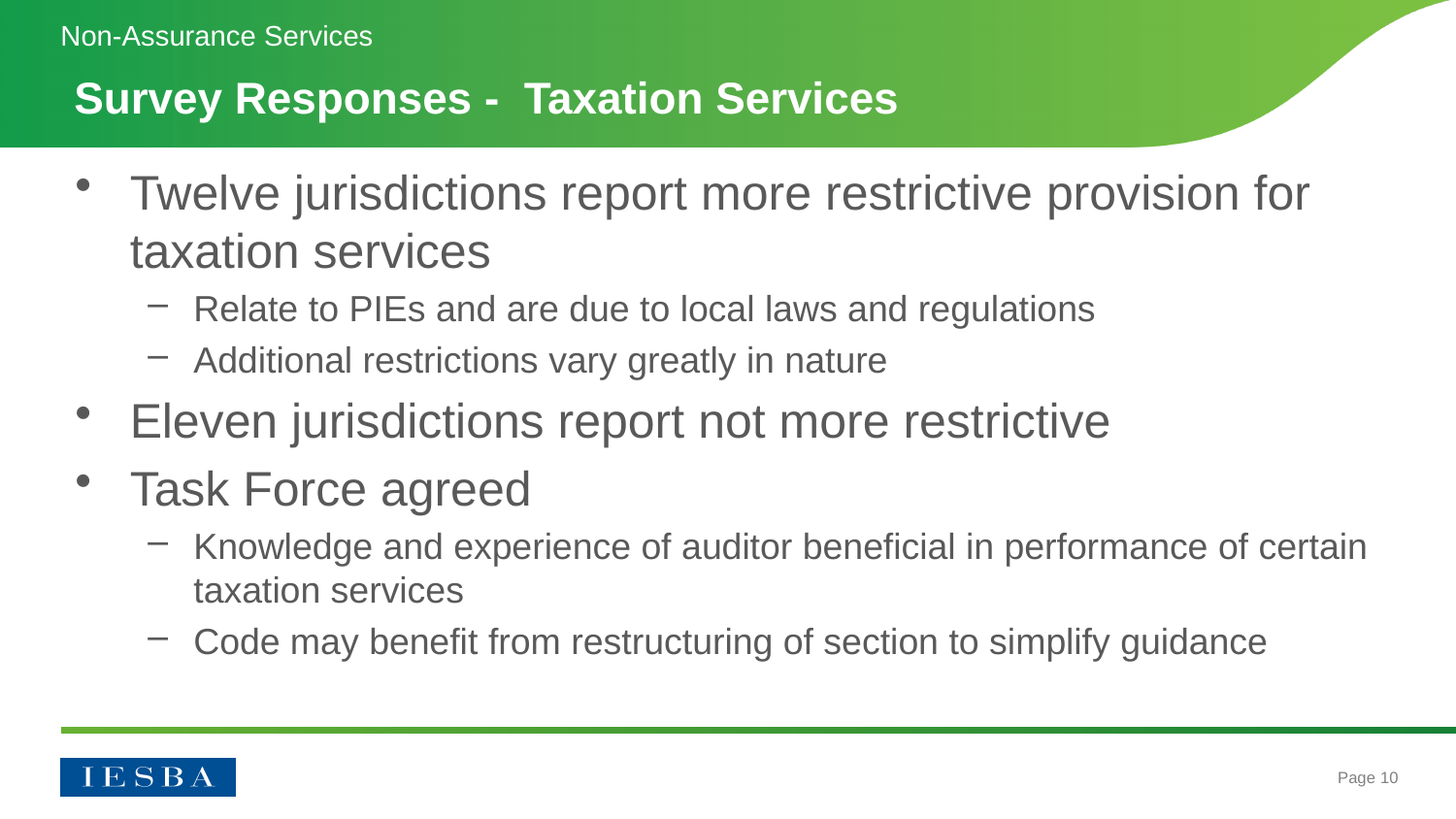

Non-Assurance Services

# Survey Responses -  Taxation Services
Twelve jurisdictions report more restrictive provision for taxation services
Relate to PIEs and are due to local laws and regulations
Additional restrictions vary greatly in nature
Eleven jurisdictions report not more restrictive
Task Force agreed
Knowledge and experience of auditor beneficial in performance of certain taxation services
Code may benefit from restructuring of section to simplify guidance